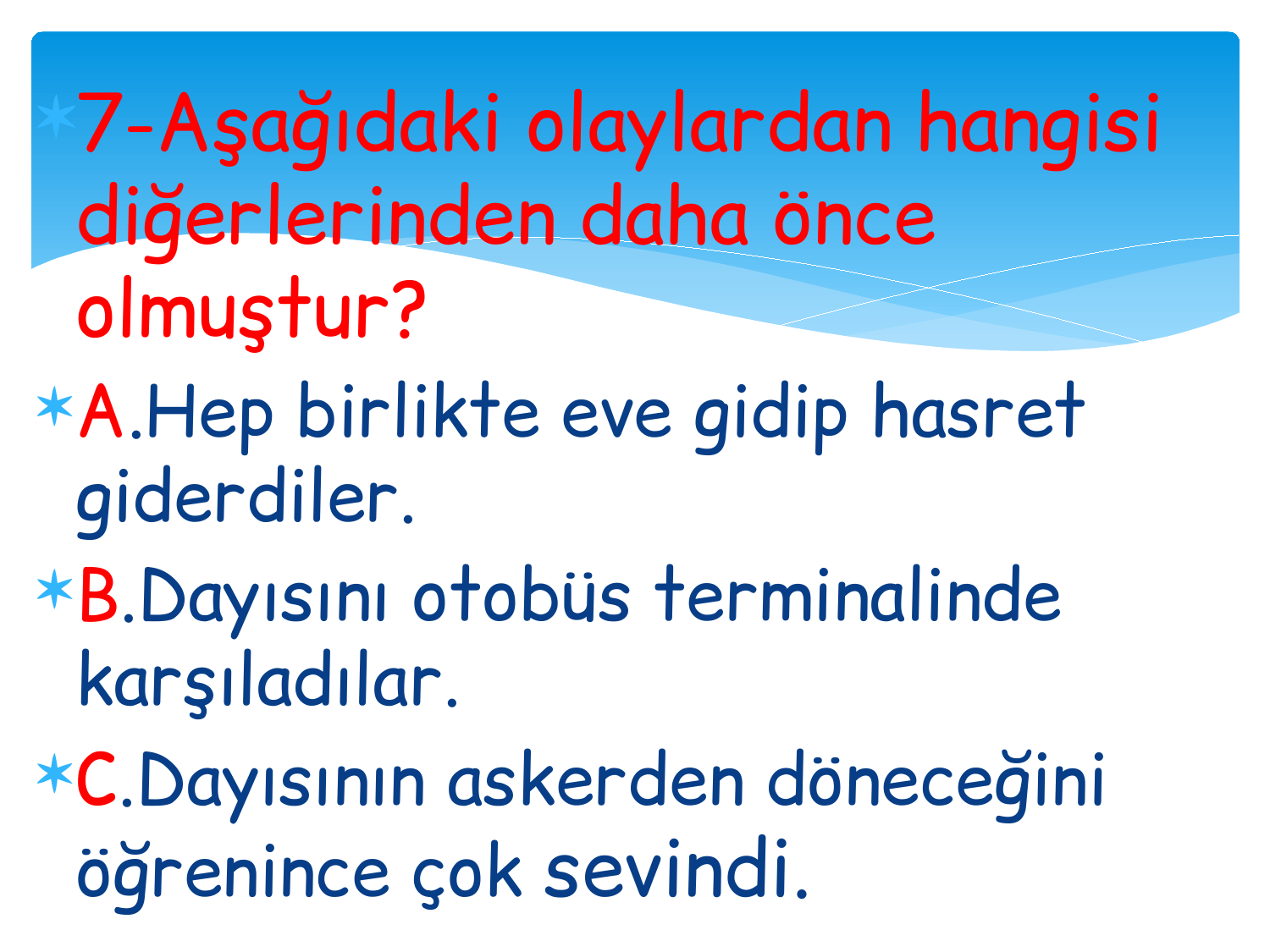

7-Aşağıdaki olaylardan hangisi diğerlerinden daha önce olmuştur?
A.Hep birlikte eve gidip hasret giderdiler.
B.Dayısını otobüs terminalinde karşıladılar.
C.Dayısının askerden döneceğini öğrenince çok sevindi.